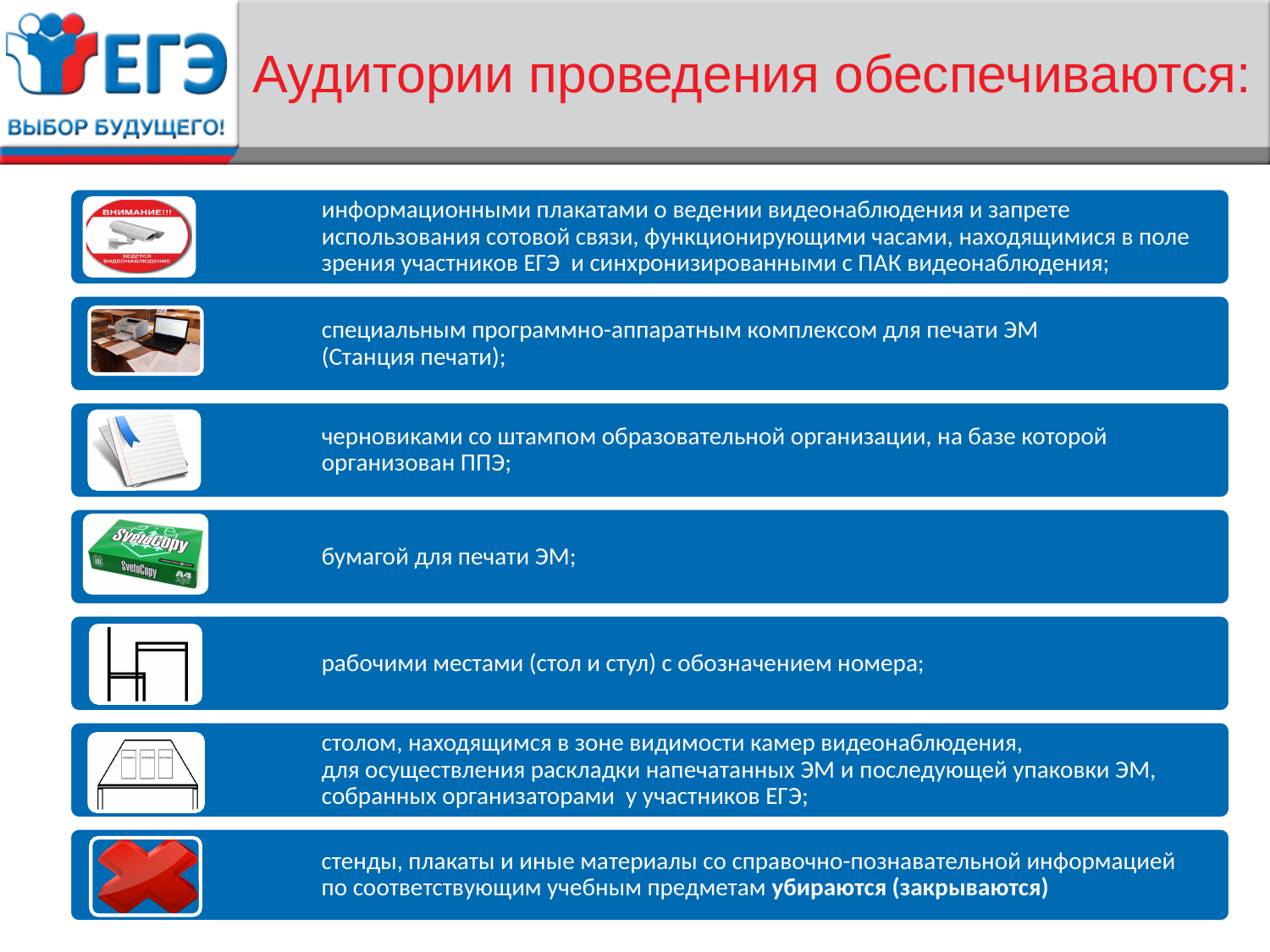

# Аудитории проведения обеспечиваются:
информационными плакатами о ведении видеонаблюдения и запрете использования сотовой связи, функционирующими часами, находящимися в поле зрения участников ЕГЭ  и синхронизированными с ПАК видеонаблюдения;
специальным программно-аппаратным комплексом для печати ЭМ
(Станция печати);
черновиками со штампом образовательной организации, на базе которой  организован ППЭ;
бумагой для печати ЭМ;
рабочими местами (стол и стул) с обозначением номера;
столом, находящимся в зоне видимости камер видеонаблюдения,
для осуществления раскладки напечатанных ЭМ и последующей упаковки ЭМ, собранных организаторами  у участников ЕГЭ;
стенды, плакаты и иные материалы со справочно-познавательной информацией по соответствующим учебным предметам убираются (закрываются)